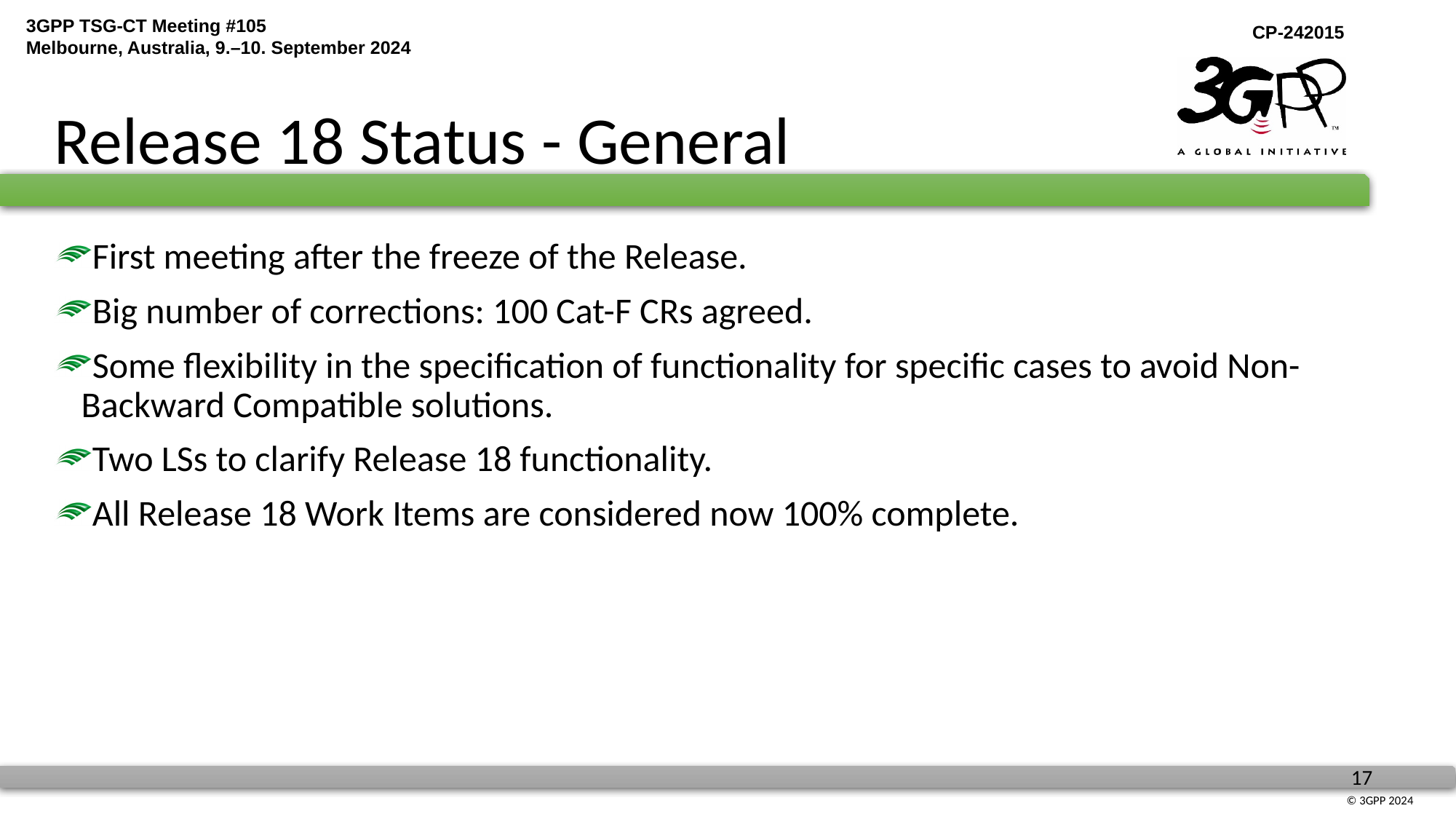

# Release 18 Status - General
First meeting after the freeze of the Release.
Big number of corrections: 100 Cat-F CRs agreed.
Some flexibility in the specification of functionality for specific cases to avoid Non-Backward Compatible solutions.
Two LSs to clarify Release 18 functionality.
All Release 18 Work Items are considered now 100% complete.